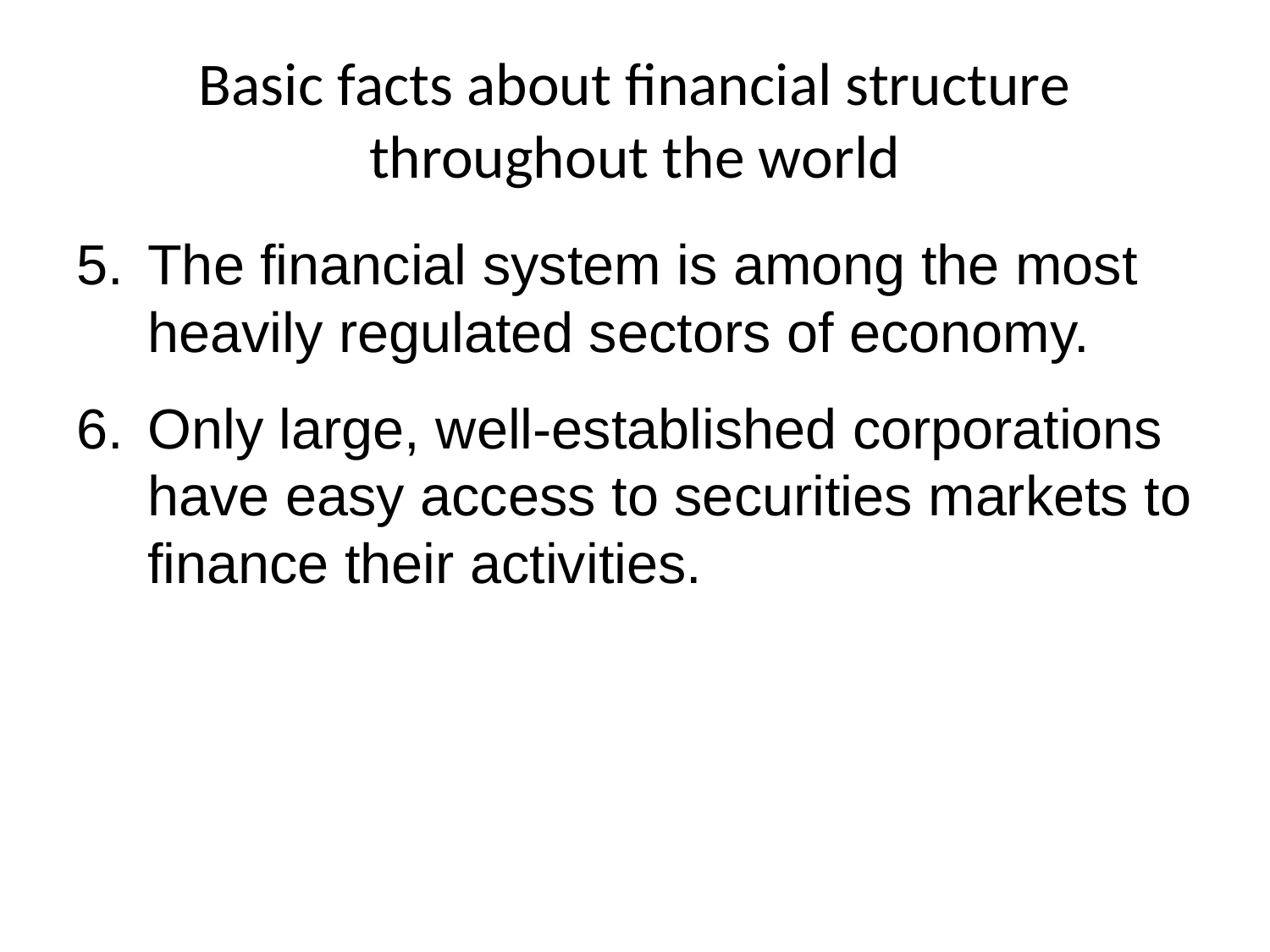

# Basic facts about financial structure throughout the world
The financial system is among the most heavily regulated sectors of economy.
Only large, well-established corporations have easy access to securities markets to finance their activities.